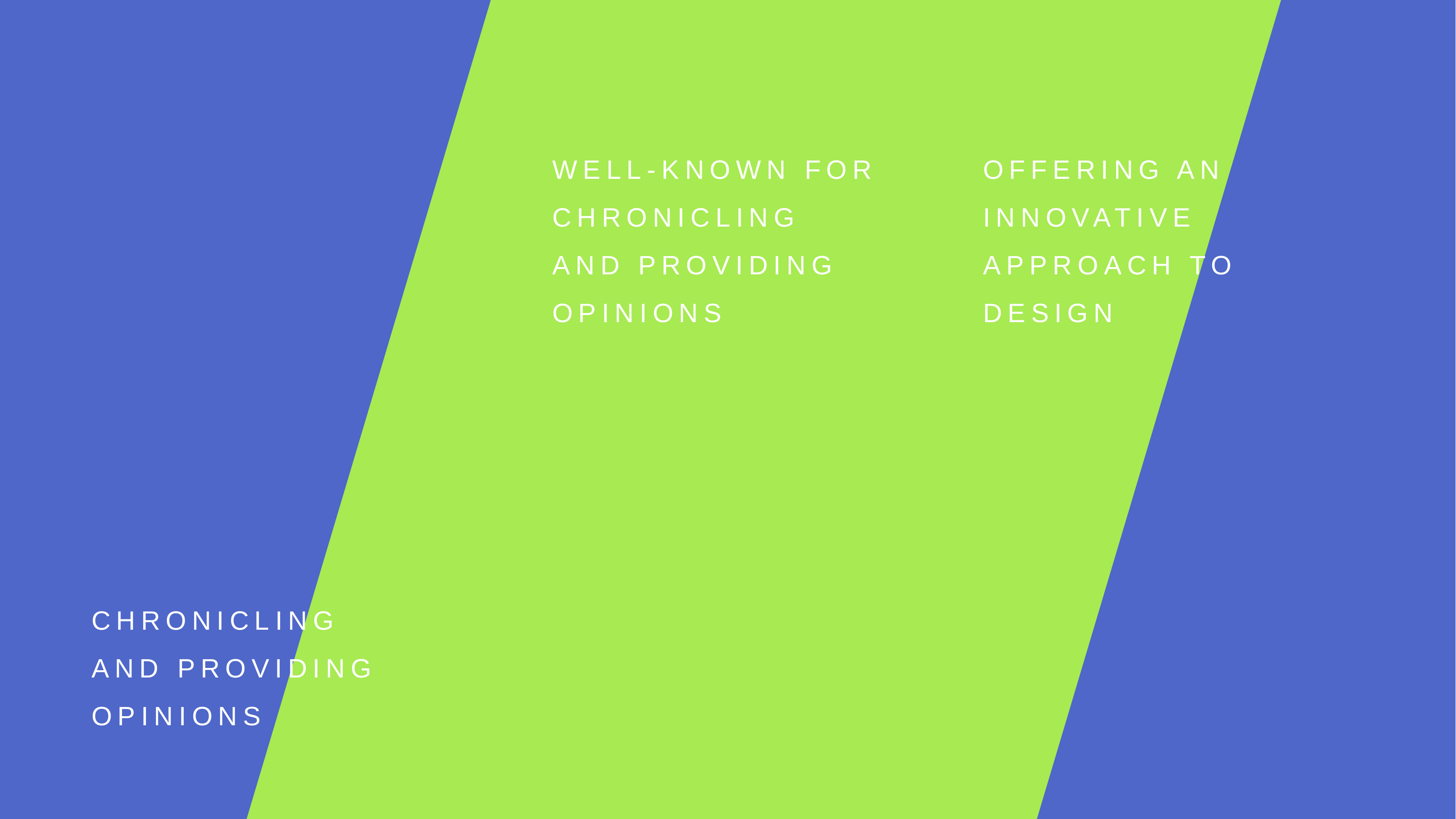

WELL-KNOWN FOR CHRONICLING
AND PROVIDING OPINIONS
OFFERING AN INNOVATIVE APPROACH TO DESIGN

CHRONICLING
AND PROVIDING OPINIONS